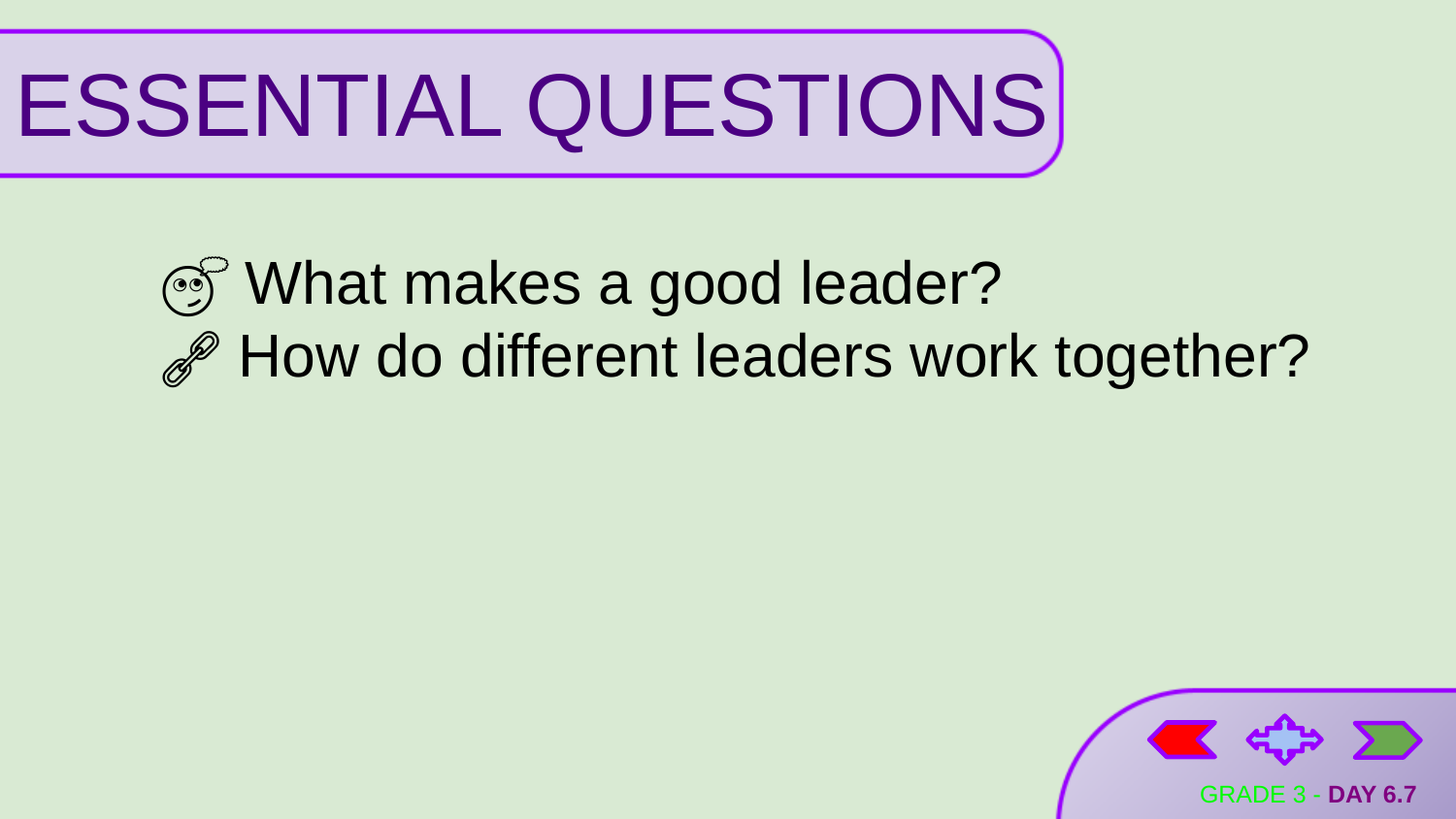

# ESSENTIAL QUESTIONS

🤔 What makes a good leader?
🔗 How do different leaders work together?

GRADE 3 - DAY 6.7